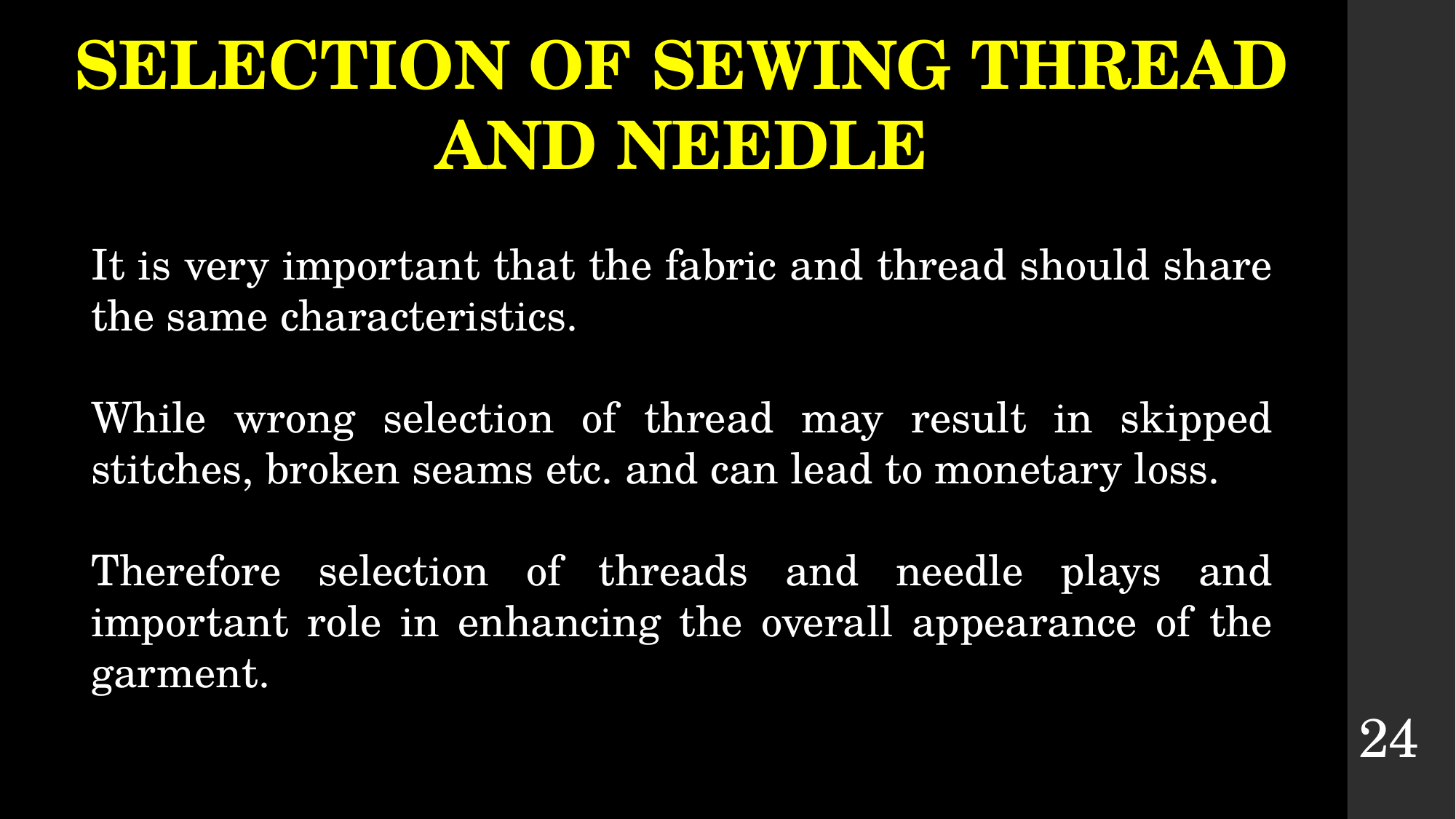

# SELECTION OF SEWING THREAD AND NEEDLE
It is very important that the fabric and thread should share the same characteristics.

While wrong selection of thread may result in skipped stitches, broken seams etc. and can lead to monetary loss.

Therefore selection of threads and needle plays and important role in enhancing the overall appearance of the garment.
24